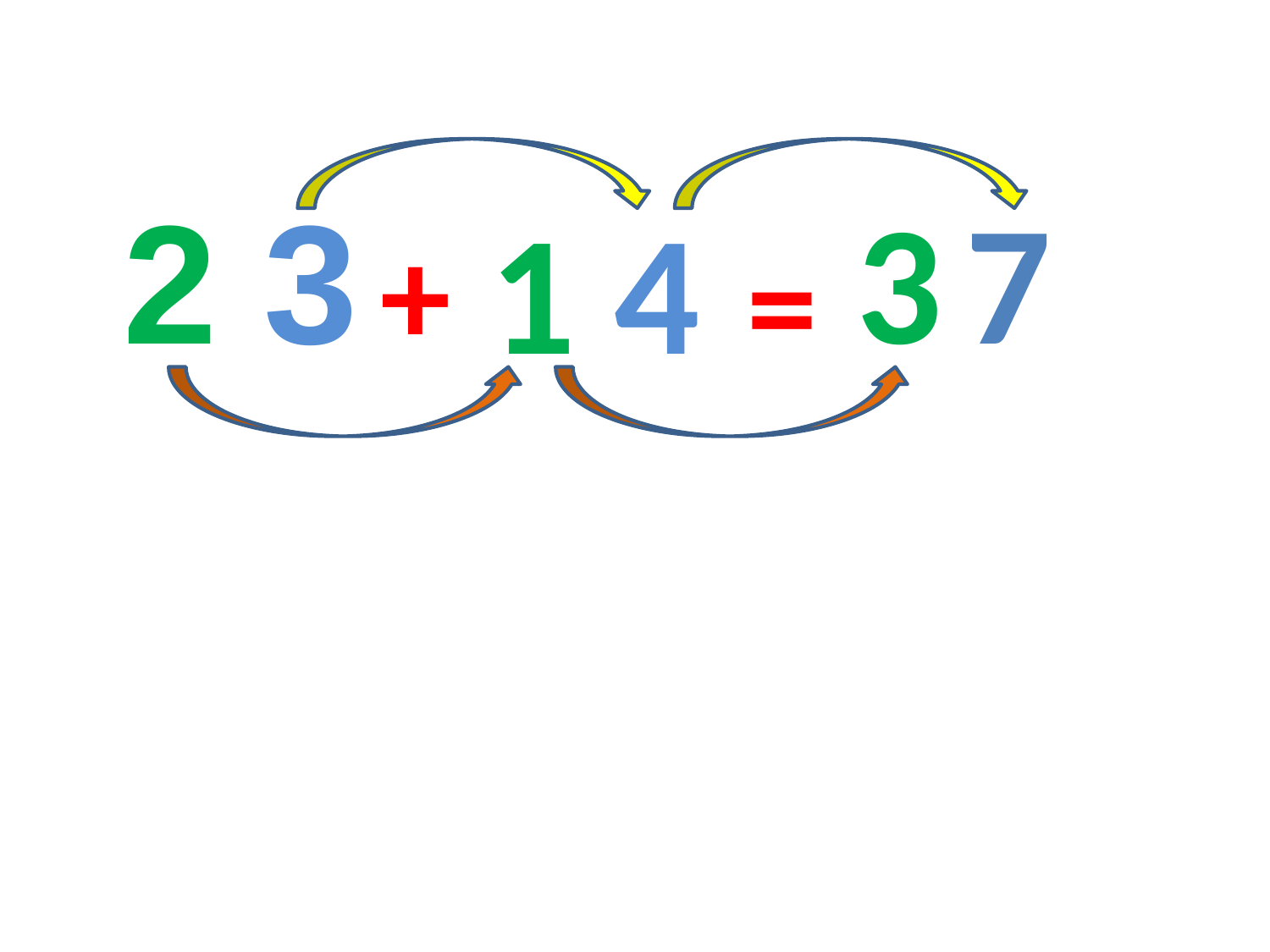

2 3
3
7
1 4
+
=